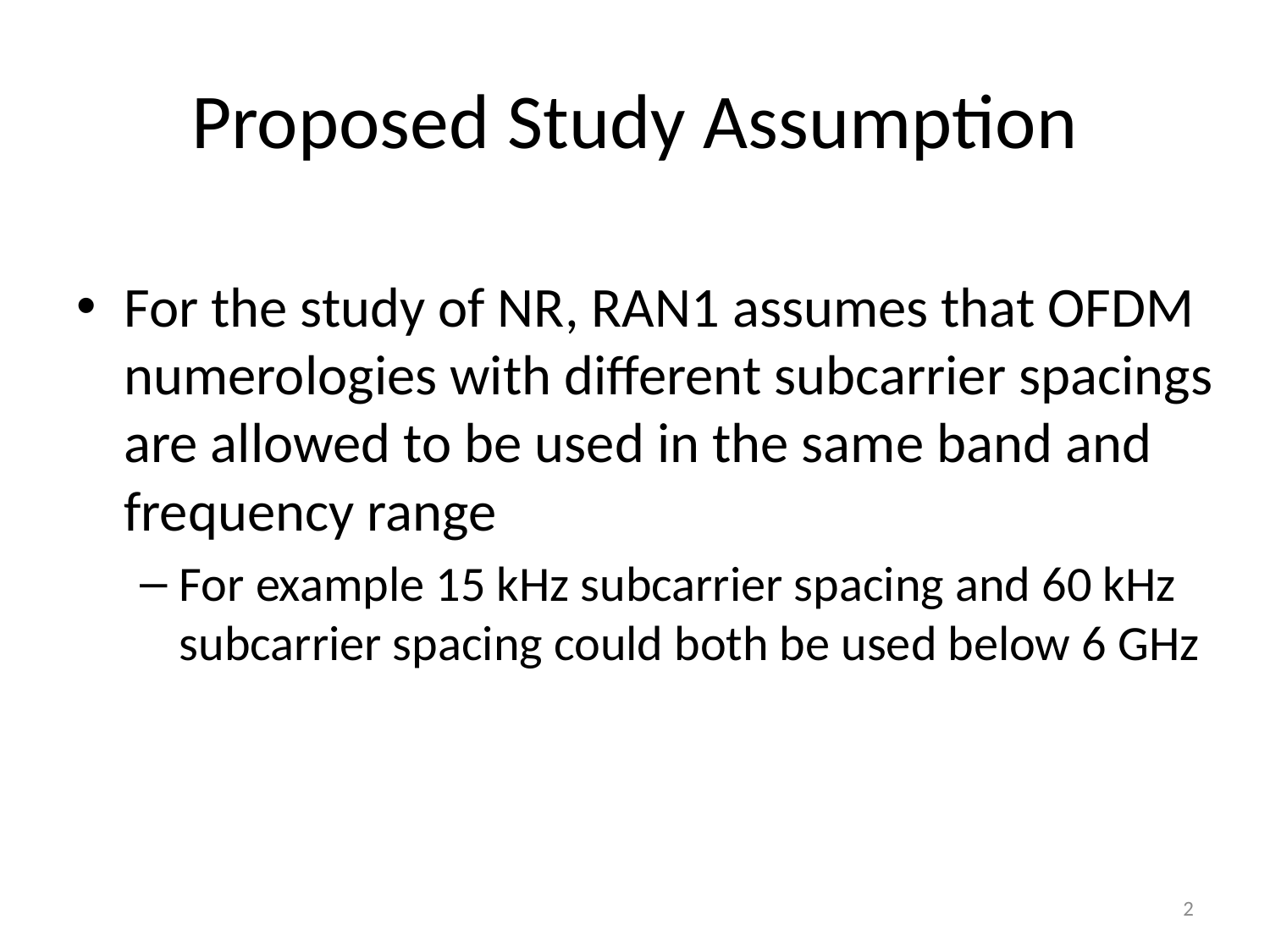

# Proposed Study Assumption
For the study of NR, RAN1 assumes that OFDM numerologies with different subcarrier spacings are allowed to be used in the same band and frequency range
For example 15 kHz subcarrier spacing and 60 kHz subcarrier spacing could both be used below 6 GHz
2